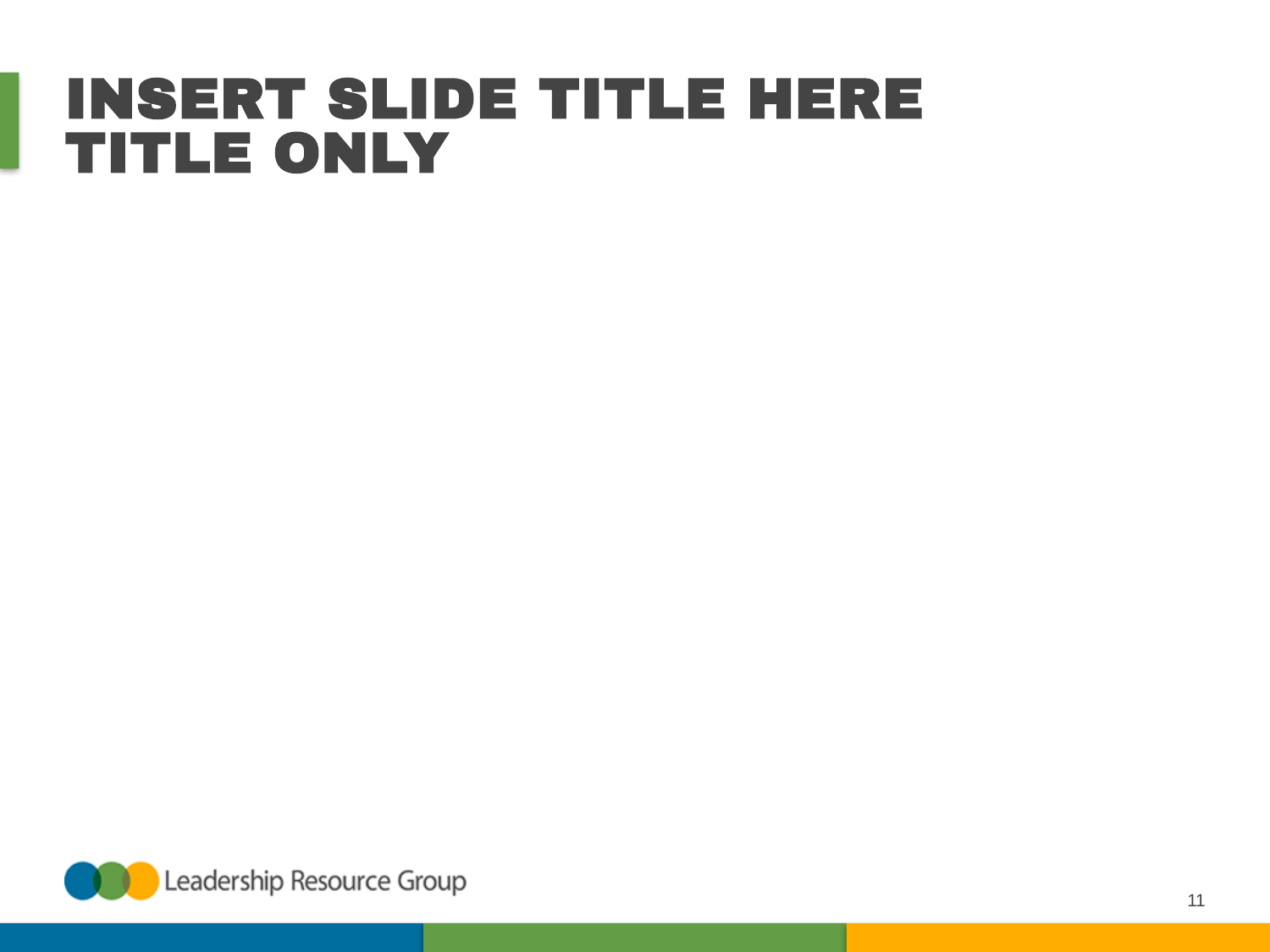

# Insert Slide Title HERE Title Only